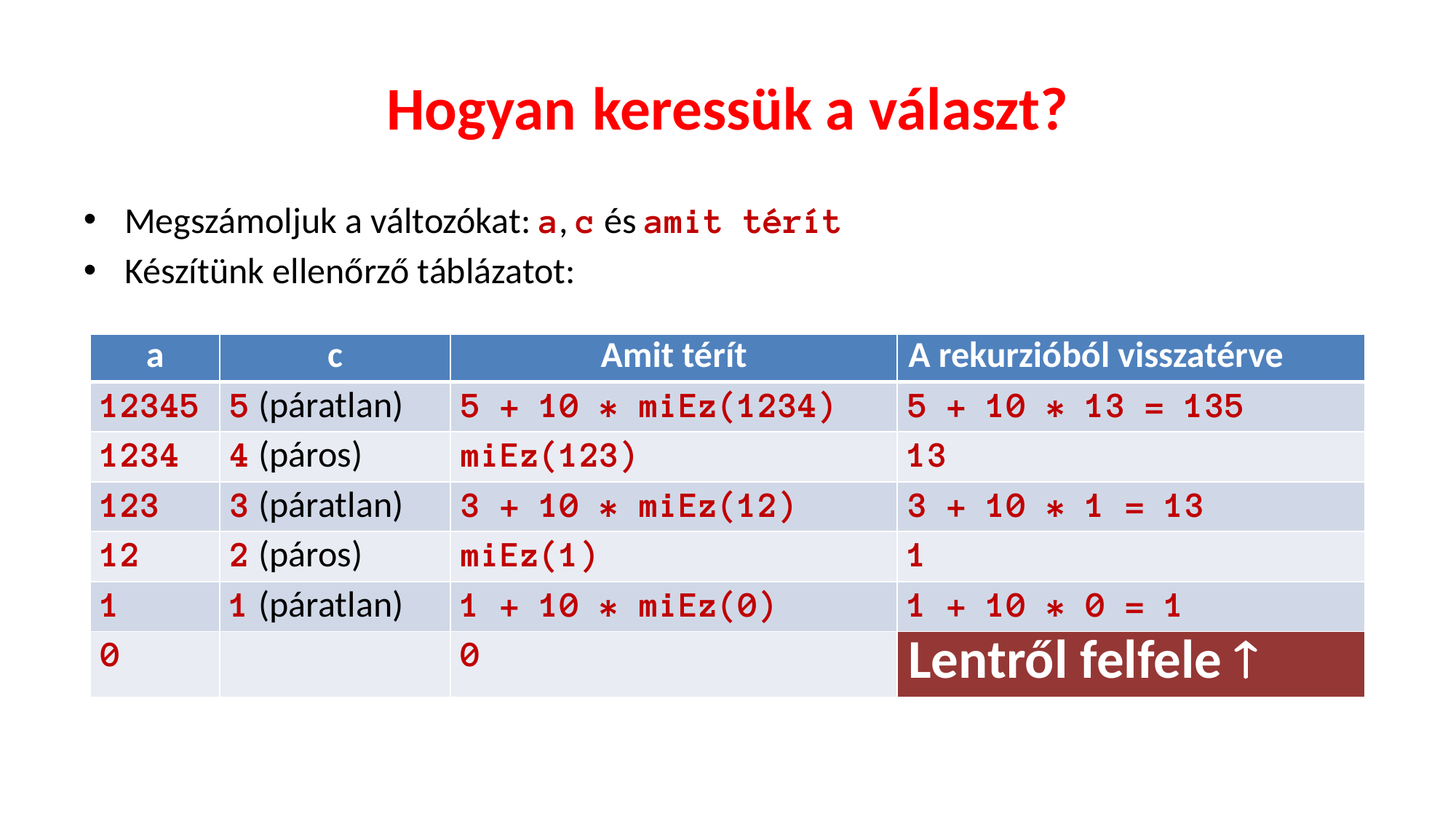

# Hogyan keressük a választ?
Megszámoljuk a változókat: a, c és amit térít
Készítünk ellenőrző táblázatot:
| a | c | Amit térít | A rekurzióból visszatérve |
| --- | --- | --- | --- |
| 12345 | 5 (páratlan) | 5 + 10 \* miEz(1234) | 5 + 10 \* 13 = 135 |
| 1234 | 4 (páros) | miEz(123) | 13 |
| 123 | 3 (páratlan) | 3 + 10 \* miEz(12) | 3 + 10 \* 1 = 13 |
| 12 | 2 (páros) | miEz(1) | 1 |
| 1 | 1 (páratlan) | 1 + 10 \* miEz(0) | 1 + 10 \* 0 = 1 |
| 0 |  | 0 | Lentről felfele ↑ |